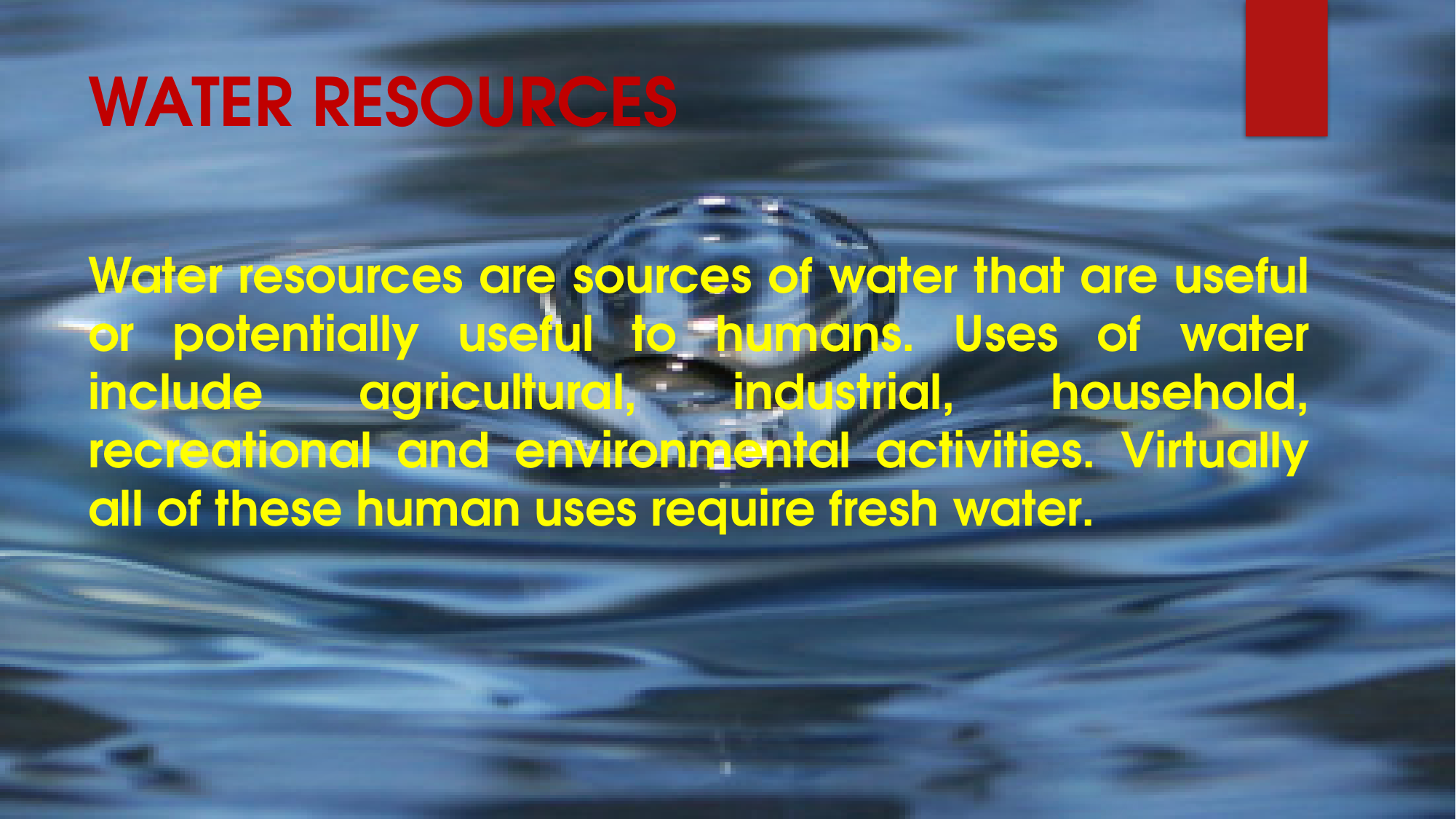

# WATER RESOURCES
Water resources are sources of water that are useful or potentially useful to humans. Uses of water include agricultural, industrial, household, recreational and environmental activities. Virtually all of these human uses require fresh water.